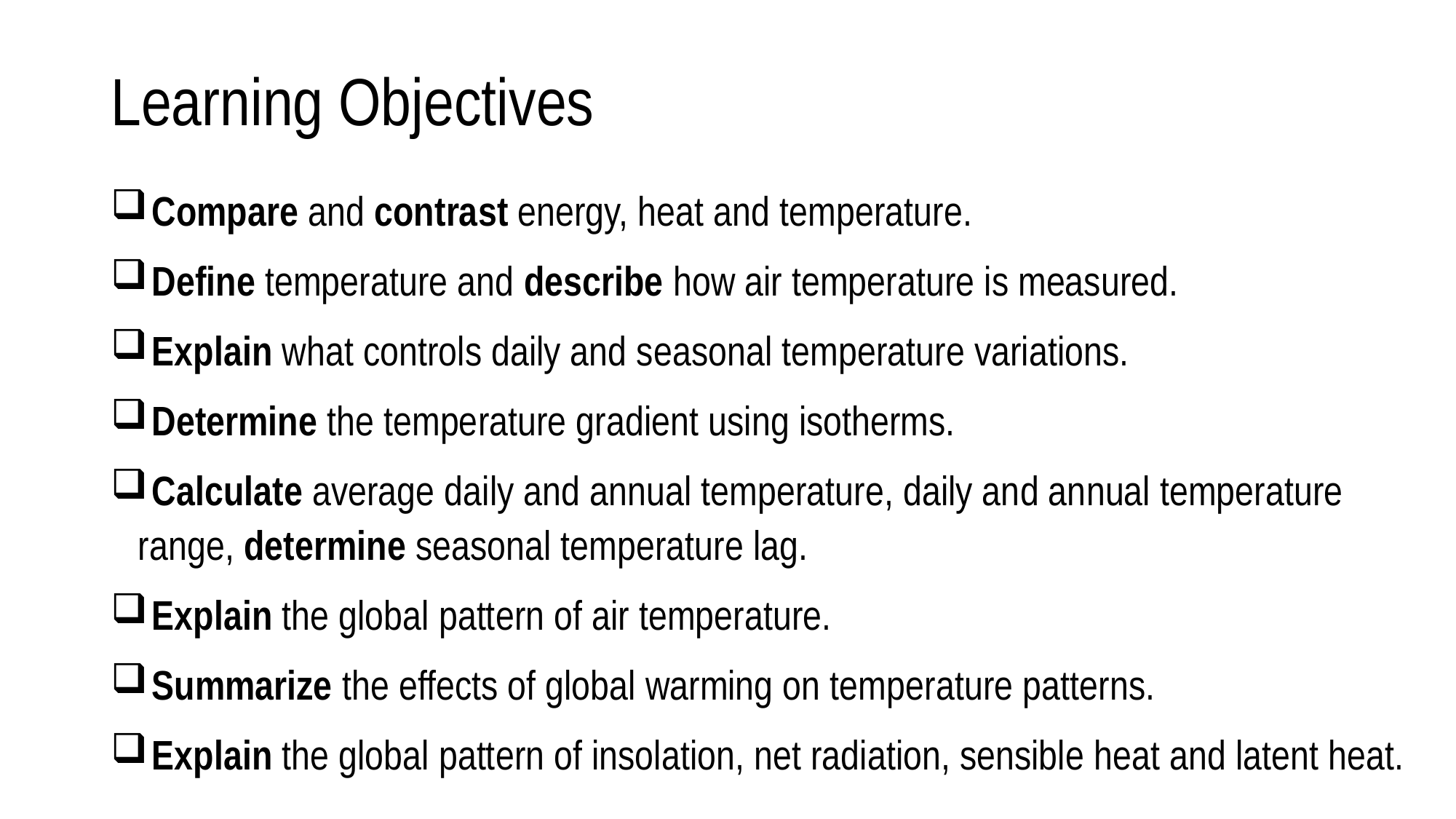

# Learning Objectives
 Compare and contrast energy, heat and temperature.
 Define temperature and describe how air temperature is measured.
 Explain what controls daily and seasonal temperature variations.
 Determine the temperature gradient using isotherms.
 Calculate average daily and annual temperature, daily and annual temperature range, determine seasonal temperature lag.
 Explain the global pattern of air temperature.
 Summarize the effects of global warming on temperature patterns.
 Explain the global pattern of insolation, net radiation, sensible heat and latent heat.